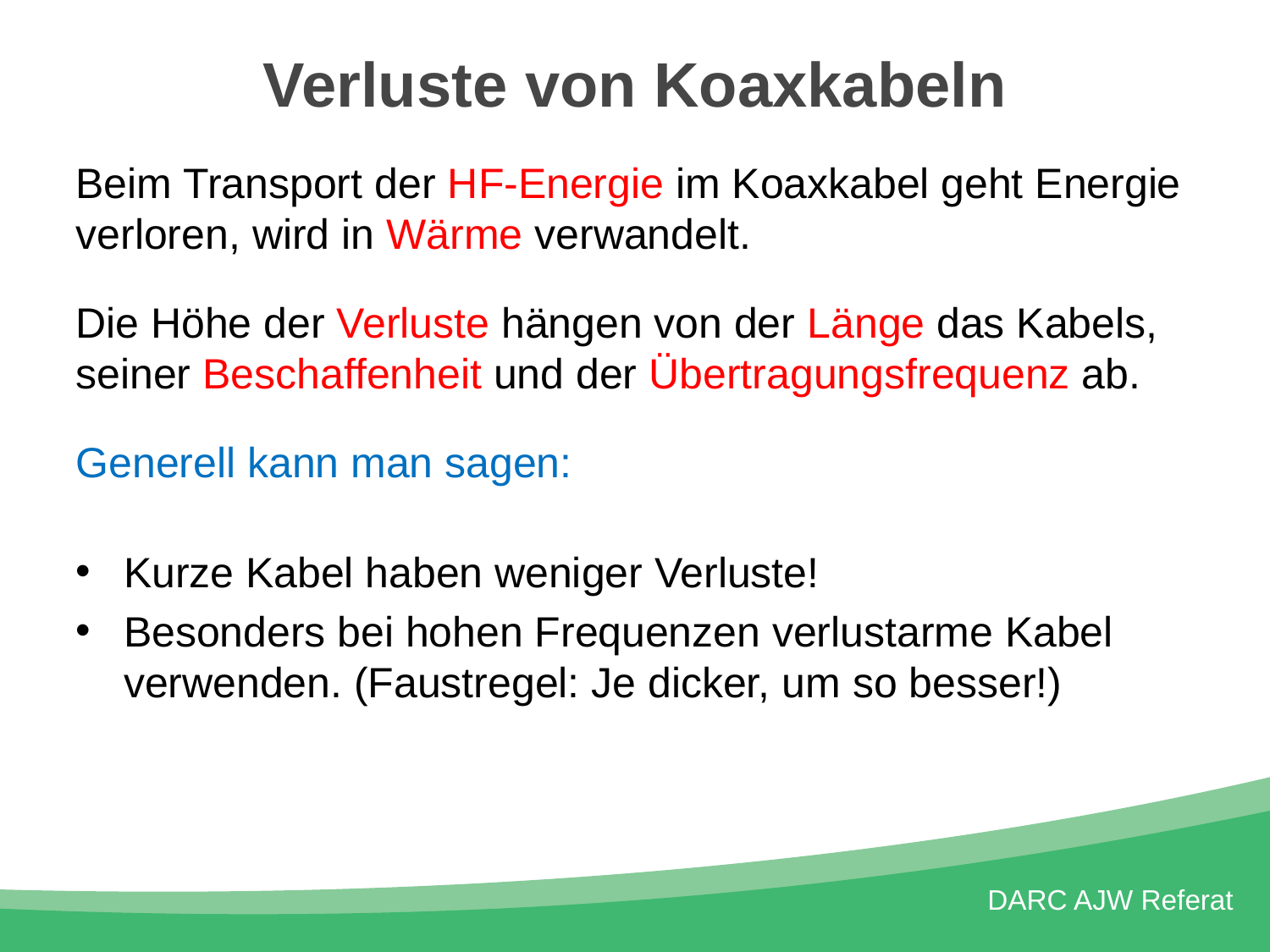

Verluste von Koaxkabeln
Beim Transport der HF-Energie im Koaxkabel geht Energie verloren, wird in Wärme verwandelt.
Die Höhe der Verluste hängen von der Länge das Kabels, seiner Beschaffenheit und der Übertragungsfrequenz ab.
Generell kann man sagen:
Kurze Kabel haben weniger Verluste!
Besonders bei hohen Frequenzen verlustarme Kabel verwenden. (Faustregel: Je dicker, um so besser!)